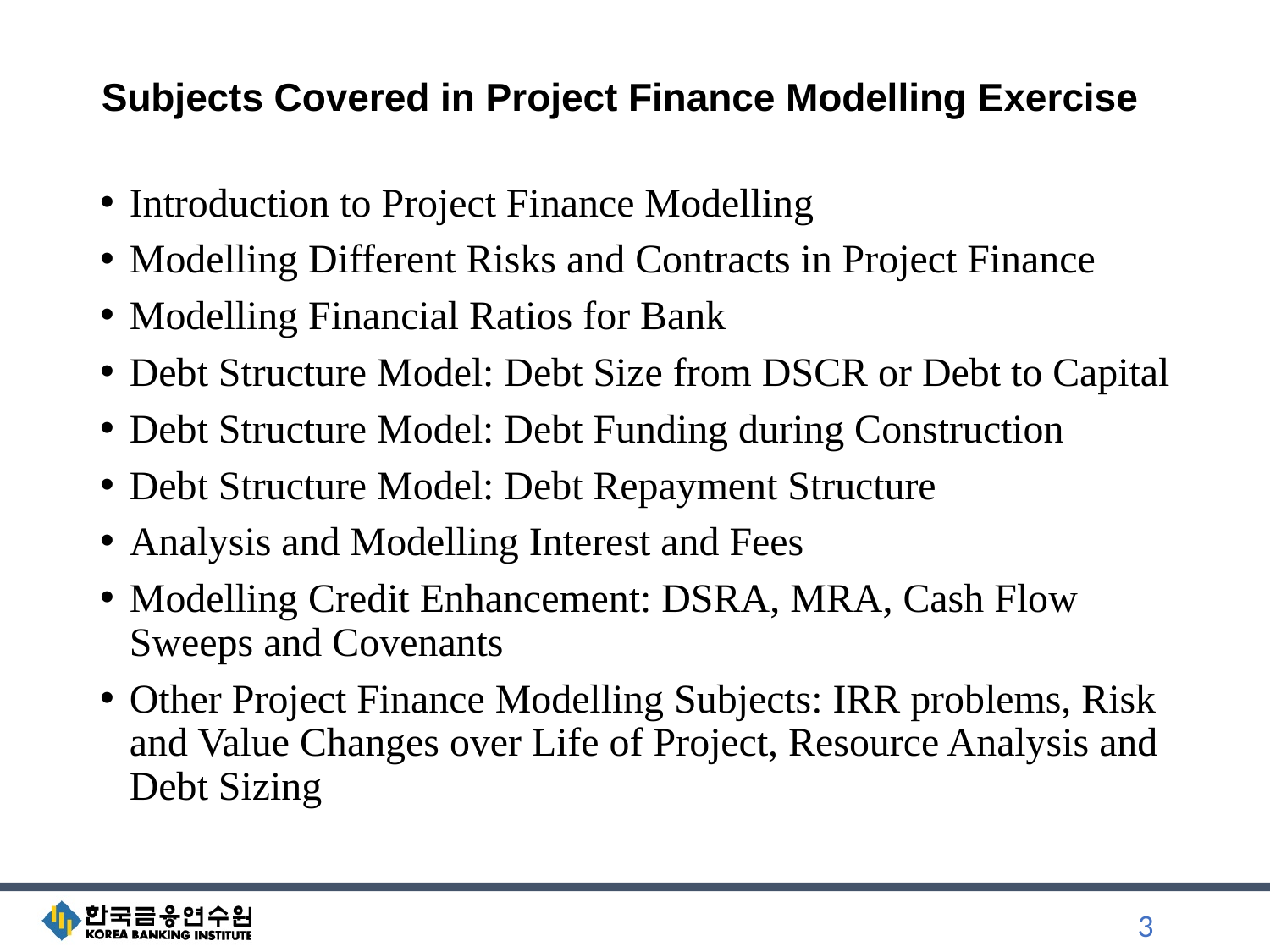

# Subjects Covered in Project Finance Modelling Exercise
Introduction to Project Finance Modelling
Modelling Different Risks and Contracts in Project Finance
Modelling Financial Ratios for Bank
Debt Structure Model: Debt Size from DSCR or Debt to Capital
Debt Structure Model: Debt Funding during Construction
Debt Structure Model: Debt Repayment Structure
Analysis and Modelling Interest and Fees
Modelling Credit Enhancement: DSRA, MRA, Cash Flow Sweeps and Covenants
Other Project Finance Modelling Subjects: IRR problems, Risk and Value Changes over Life of Project, Resource Analysis and Debt Sizing

3